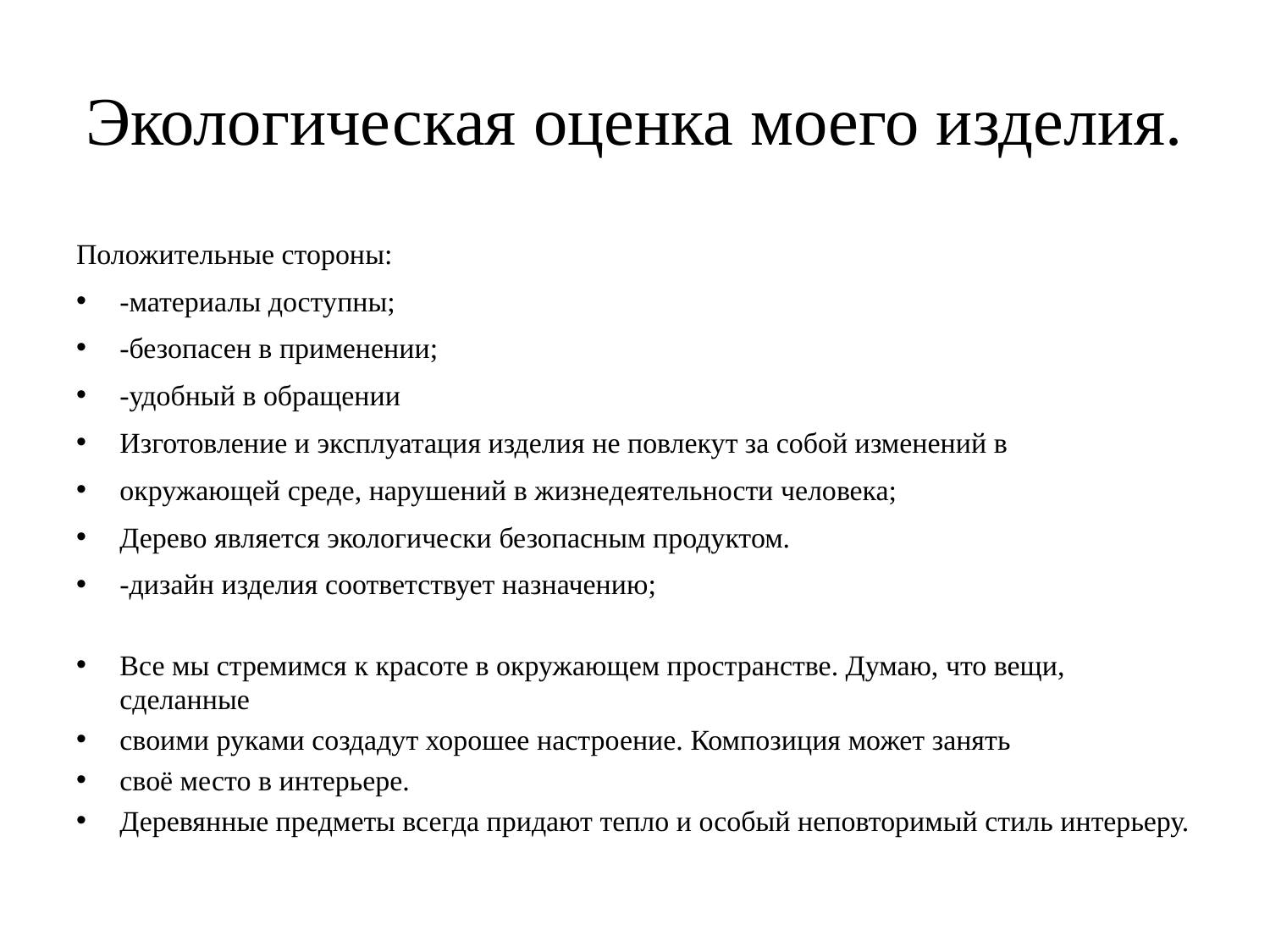

# Экологическая оценка моего изделия.
Положительные стороны:
-материалы доступны;
-безопасен в применении;
-удобный в обращении
Изготовление и эксплуатация изделия не повлекут за собой изменений в
окружающей среде, нарушений в жизнедеятельности человека;
Дерево является экологически безопасным продуктом.
-дизайн изделия соответствует назначению;

Все мы стремимся к красоте в окружающем пространстве. Думаю, что вещи, сделанные
своими руками создадут хорошее настроение. Композиция может занять
своё место в интерьере.
Деревянные предметы всегда придают тепло и особый неповторимый стиль интерьеру.